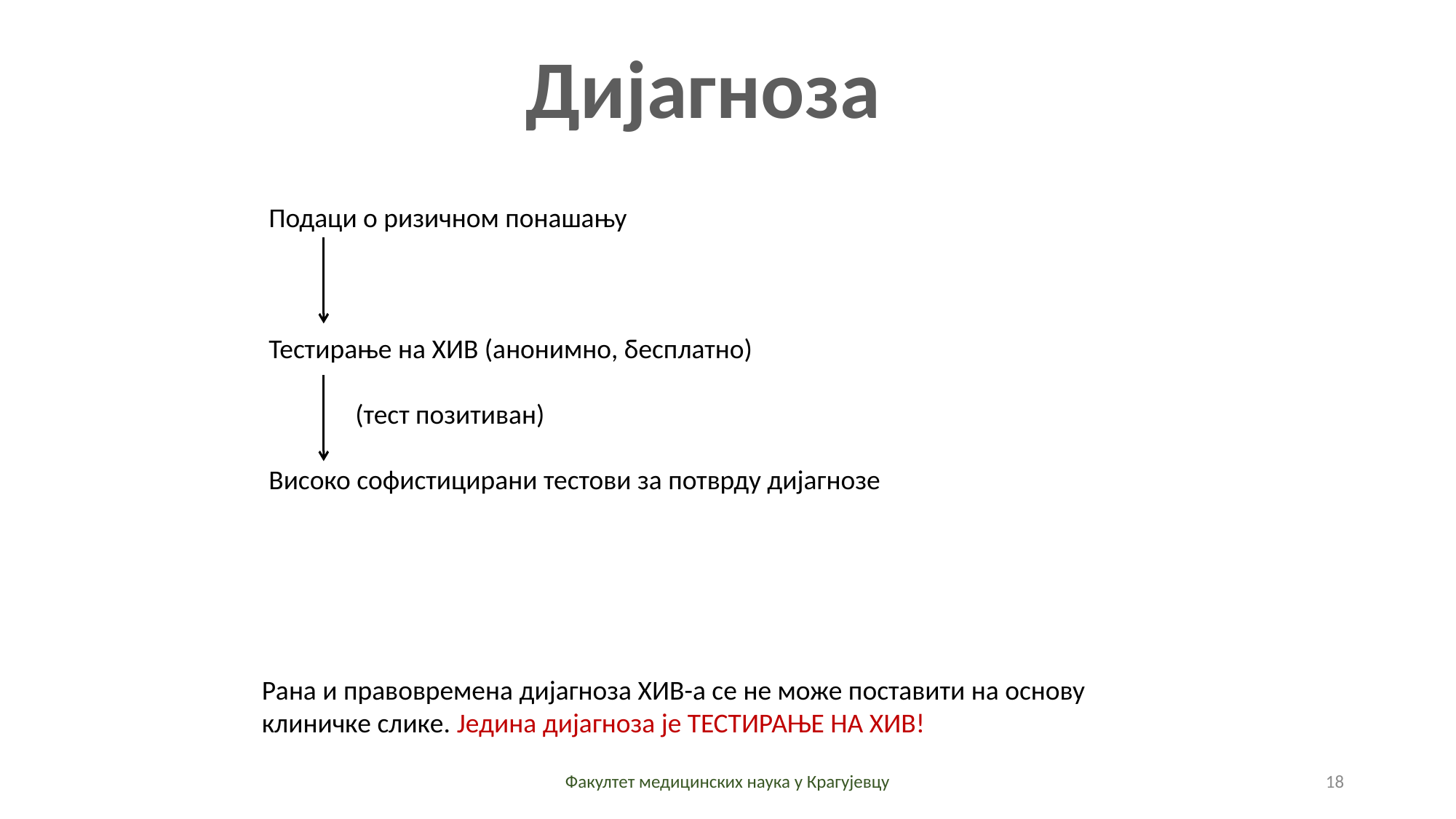

Дијагноза
Подаци о ризичном понашању

Тестирање на ХИВ (анонимно, бесплатно)

              (тест позитиван)

Високо софистицирани тестови за потврду дијагнозе
Рана и правовремена дијагноза ХИВ-а се не може поставити на основу
клиничке слике. Једина дијагноза је ТЕСТИРАЊЕ НА ХИВ!
Факултет медицинских наука у Крагујевцу
18